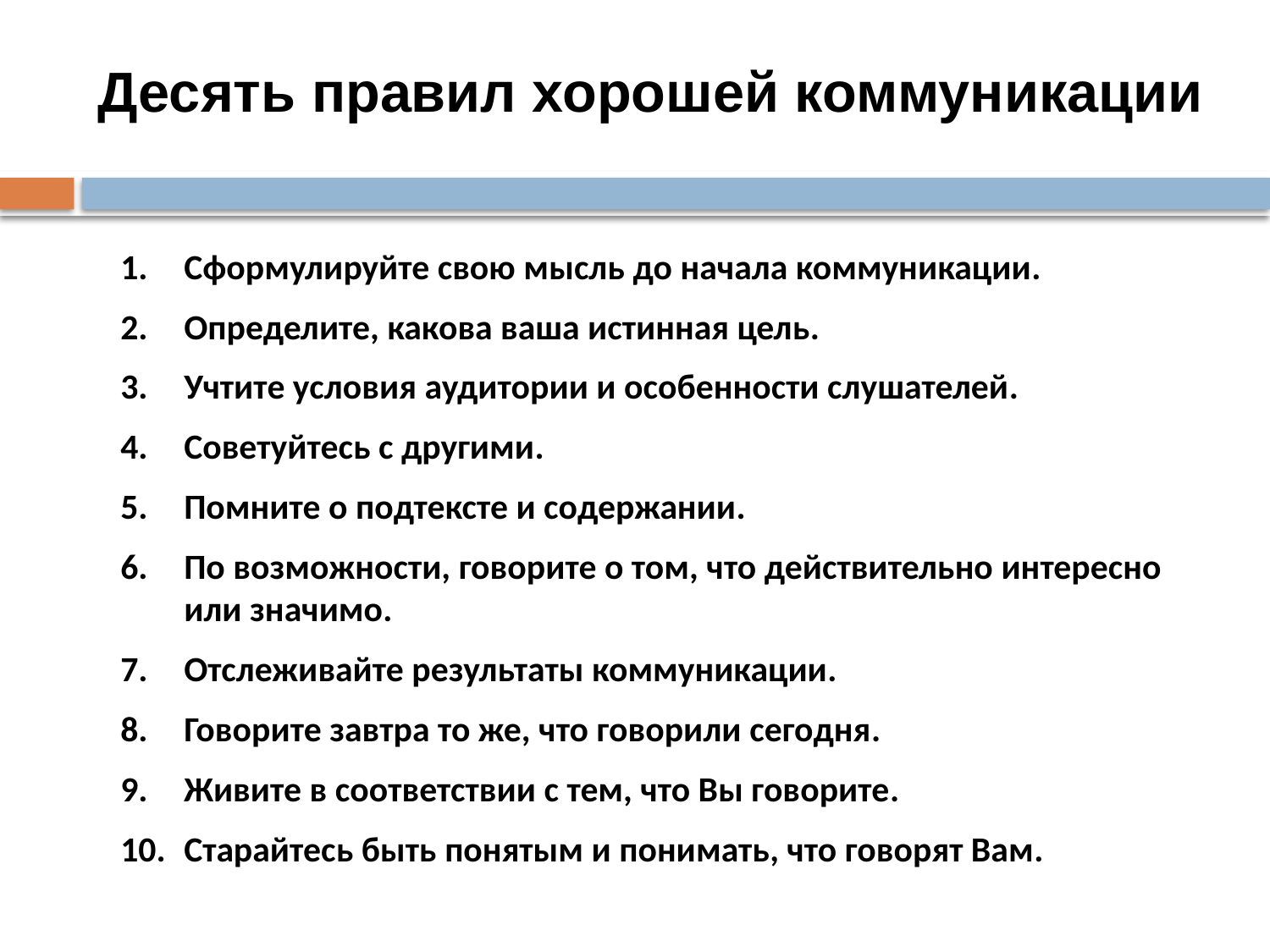

# Десять правил хорошей коммуникации
Сформулируйте свою мысль до начала коммуникации.
Определите, какова ваша истинная цель.
Учтите условия аудитории и особенности слушателей.
Советуйтесь с другими.
Помните о подтексте и содержании.
По возможности, говорите о том, что действительно интересно или значимо.
Отслеживайте результаты коммуникации.
Говорите завтра то же, что говорили сегодня.
Живите в соответствии с тем, что Вы говорите.
Старайтесь быть понятым и понимать, что говорят Вам.